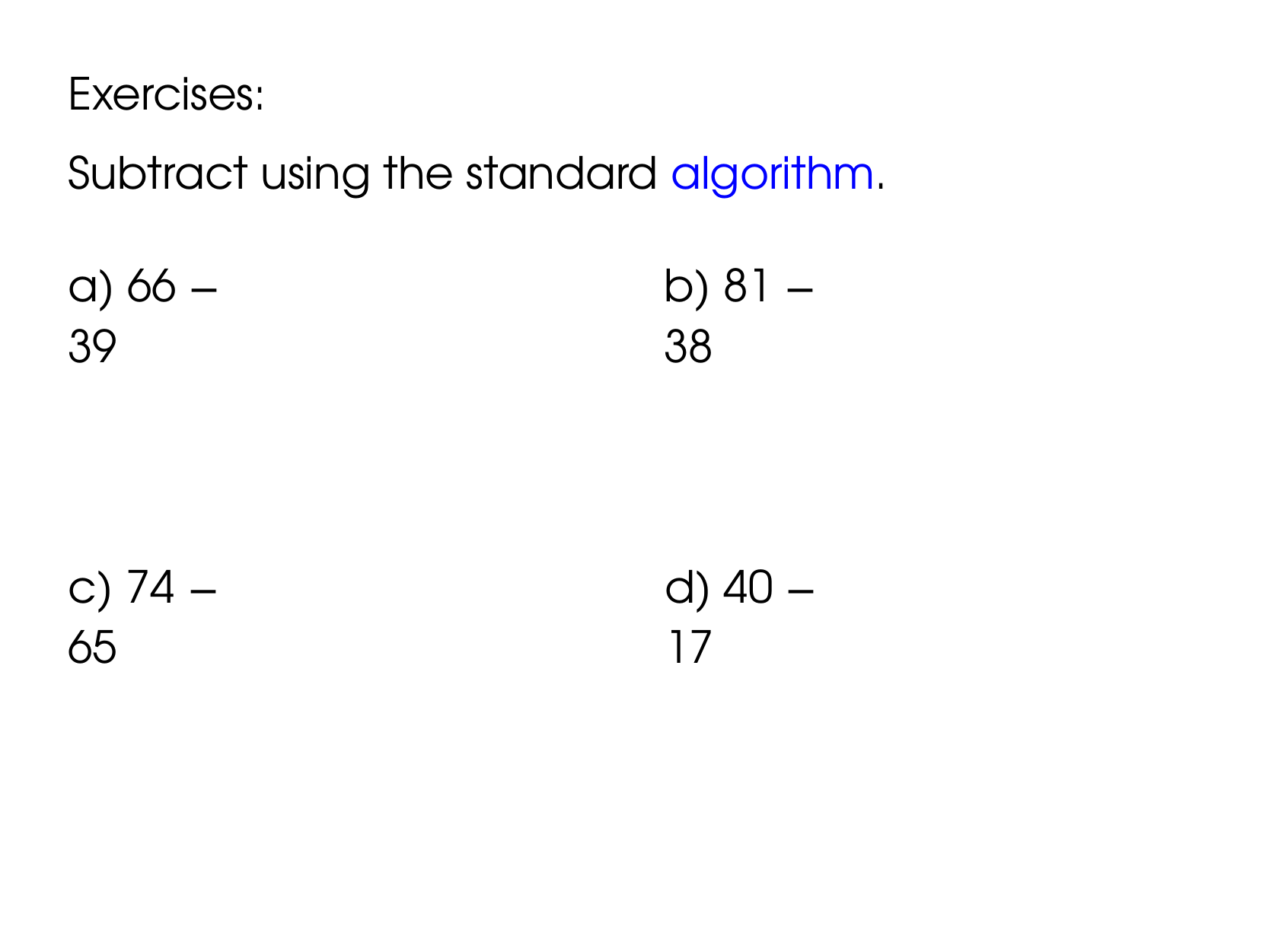

Exercises:
Subtract using the standard algorithm.
a) 66 − 39
b) 81 − 38
c) 74 − 65
d) 40 − 17